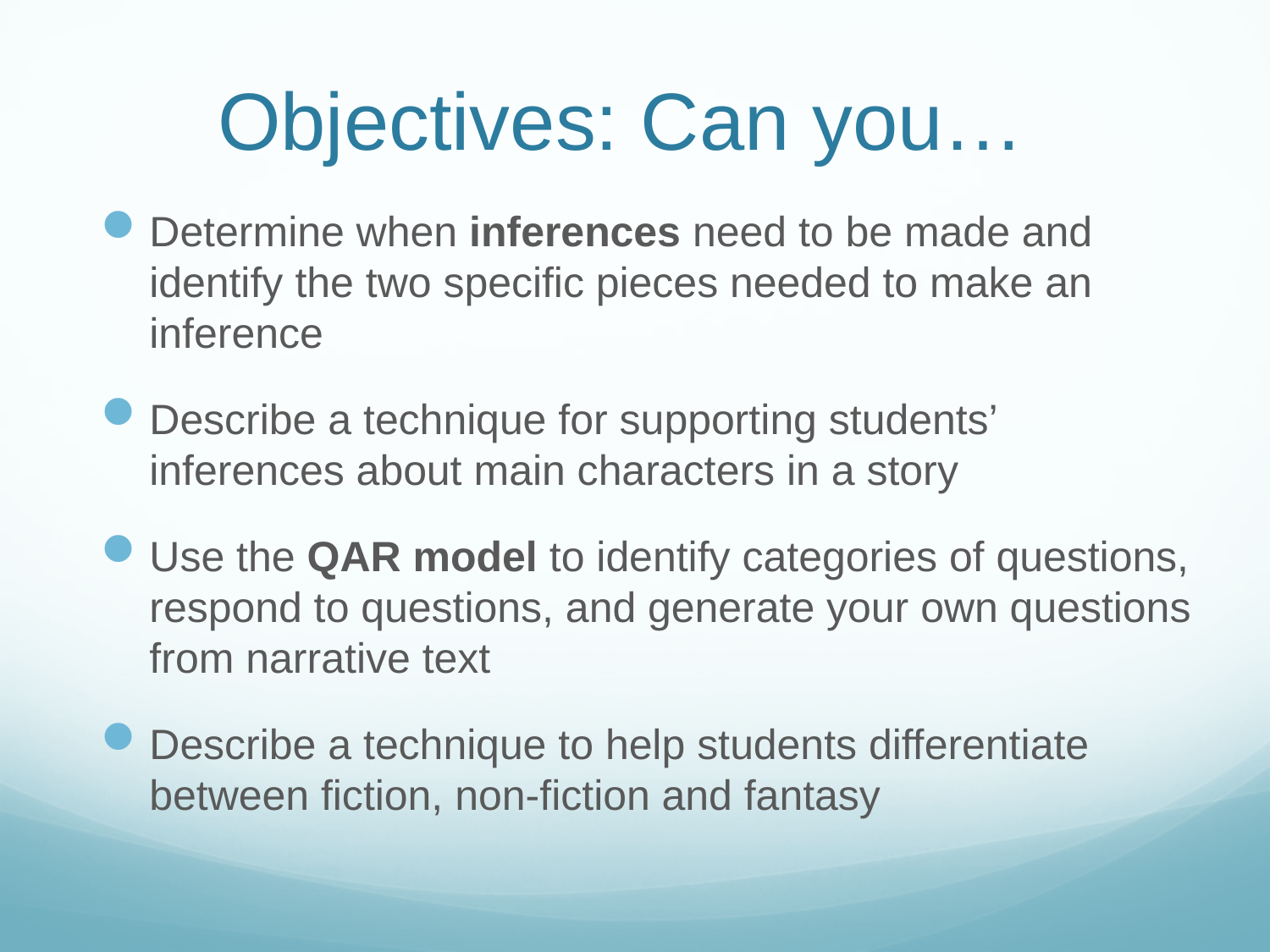

# Objectives: Can you…
Determine when inferences need to be made and identify the two specific pieces needed to make an inference
Describe a technique for supporting students’ inferences about main characters in a story
Use the QAR model to identify categories of questions, respond to questions, and generate your own questions from narrative text
Describe a technique to help students differentiate between fiction, non-fiction and fantasy